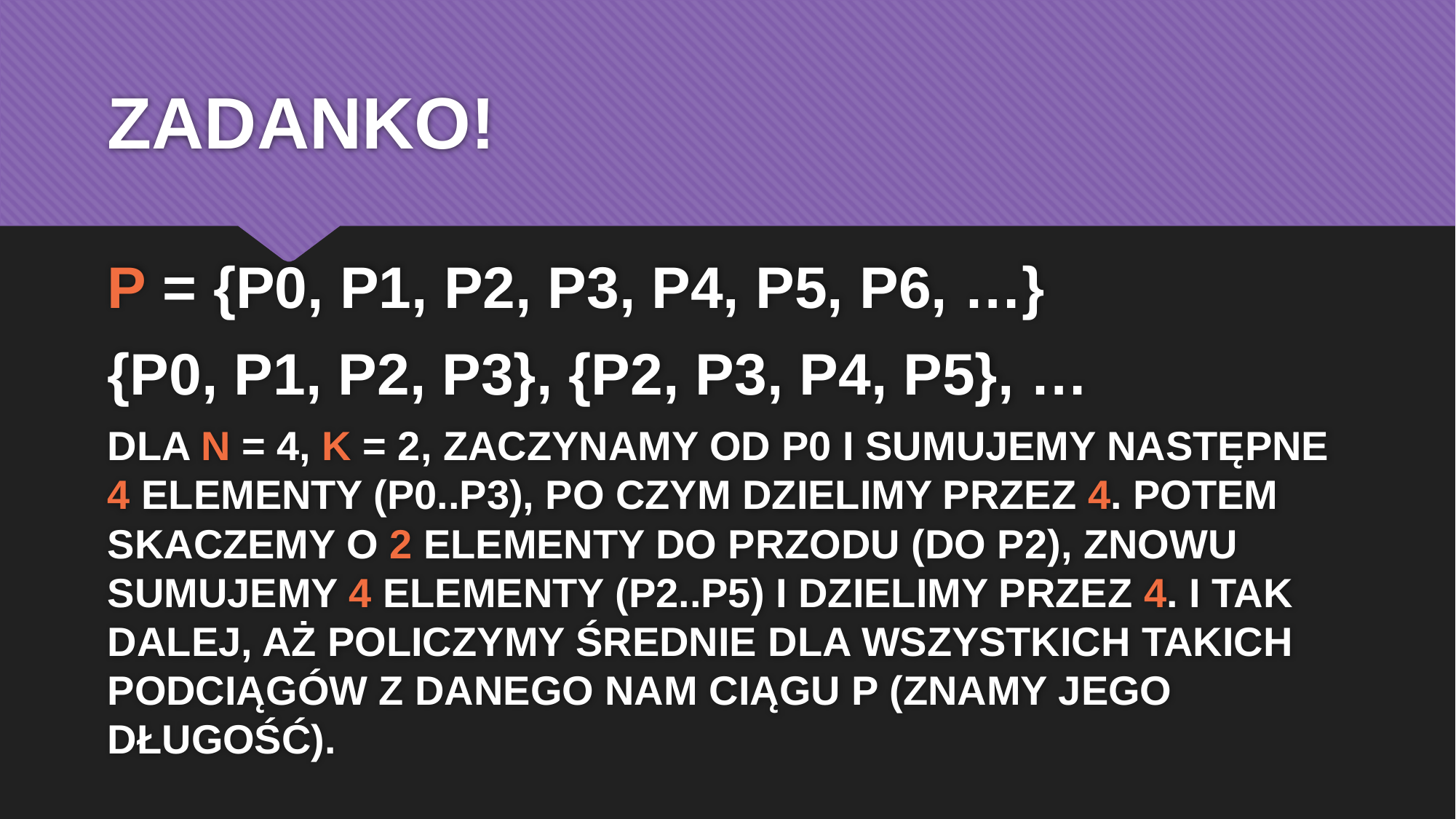

# ZADANKO!
P = {P0, P1, P2, P3, P4, P5, P6, …}
{P0, P1, P2, P3}, {P2, P3, P4, P5}, …
DLA N = 4, K = 2, ZACZYNAMY OD P0 I SUMUJEMY NASTĘPNE 4 ELEMENTY (P0..P3), PO CZYM DZIELIMY PRZEZ 4. POTEM SKACZEMY O 2 ELEMENTY DO PRZODU (DO P2), ZNOWU SUMUJEMY 4 ELEMENTY (P2..P5) I DZIELIMY PRZEZ 4. I TAK DALEJ, AŻ POLICZYMY ŚREDNIE DLA WSZYSTKICH TAKICH PODCIĄGÓW Z DANEGO NAM CIĄGU P (ZNAMY JEGO DŁUGOŚĆ).